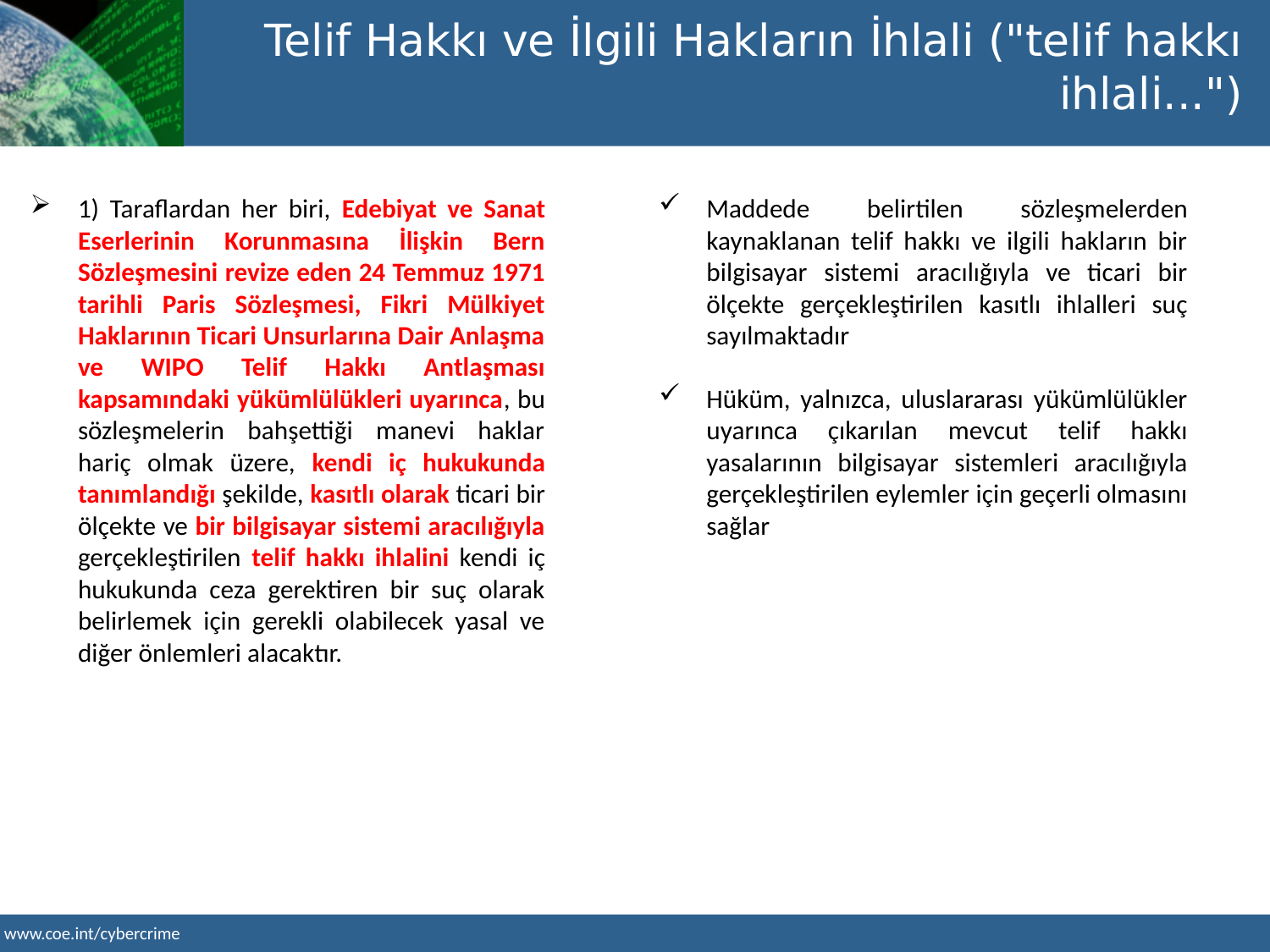

Telif Hakkı ve İlgili Hakların İhlali ("telif hakkı ihlali...")
1) Taraflardan her biri, Edebiyat ve Sanat Eserlerinin Korunmasına İlişkin Bern Sözleşmesini revize eden 24 Temmuz 1971 tarihli Paris Sözleşmesi, Fikri Mülkiyet Haklarının Ticari Unsurlarına Dair Anlaşma ve WIPO Telif Hakkı Antlaşması kapsamındaki yükümlülükleri uyarınca, bu sözleşmelerin bahşettiği manevi haklar hariç olmak üzere, kendi iç hukukunda tanımlandığı şekilde, kasıtlı olarak ticari bir ölçekte ve bir bilgisayar sistemi aracılığıyla gerçekleştirilen telif hakkı ihlalini kendi iç hukukunda ceza gerektiren bir suç olarak belirlemek için gerekli olabilecek yasal ve diğer önlemleri alacaktır.
Maddede belirtilen sözleşmelerden kaynaklanan telif hakkı ve ilgili hakların bir bilgisayar sistemi aracılığıyla ve ticari bir ölçekte gerçekleştirilen kasıtlı ihlalleri suç sayılmaktadır

Hüküm, yalnızca, uluslararası yükümlülükler uyarınca çıkarılan mevcut telif hakkı yasalarının bilgisayar sistemleri aracılığıyla gerçekleştirilen eylemler için geçerli olmasını sağlar